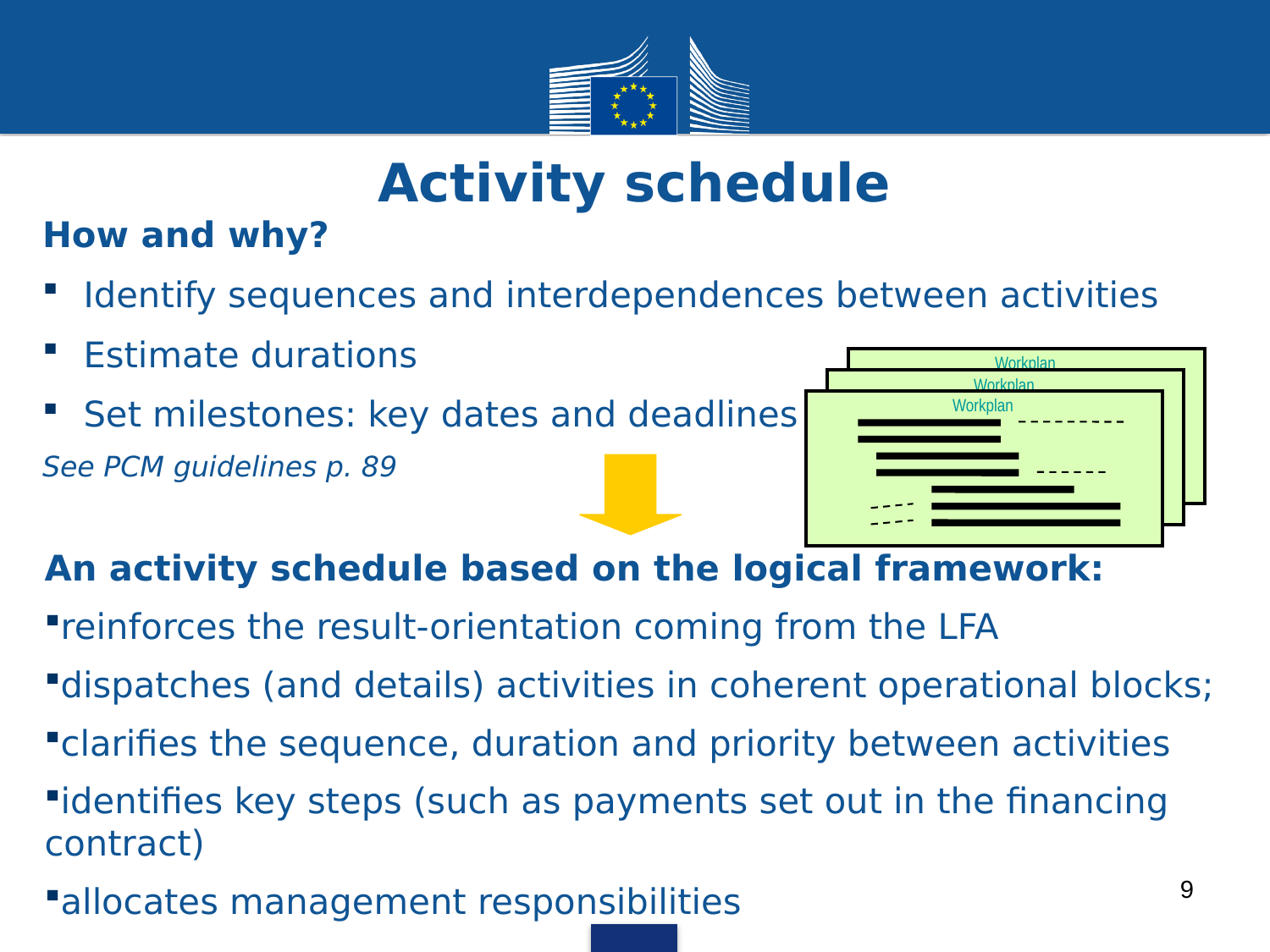

Activity schedule
How and why?
 Identify sequences and interdependences between activities
 Estimate durations
 Set milestones: key dates and deadlines
See PCM guidelines p. 89

Workplan

Workplan

Workplan

An activity schedule based on the logical framework:
reinforces the result-orientation coming from the LFA
dispatches (and details) activities in coherent operational blocks;
clarifies the sequence, duration and priority between activities
identifies key steps (such as payments set out in the financing contract)
allocates management responsibilities
9